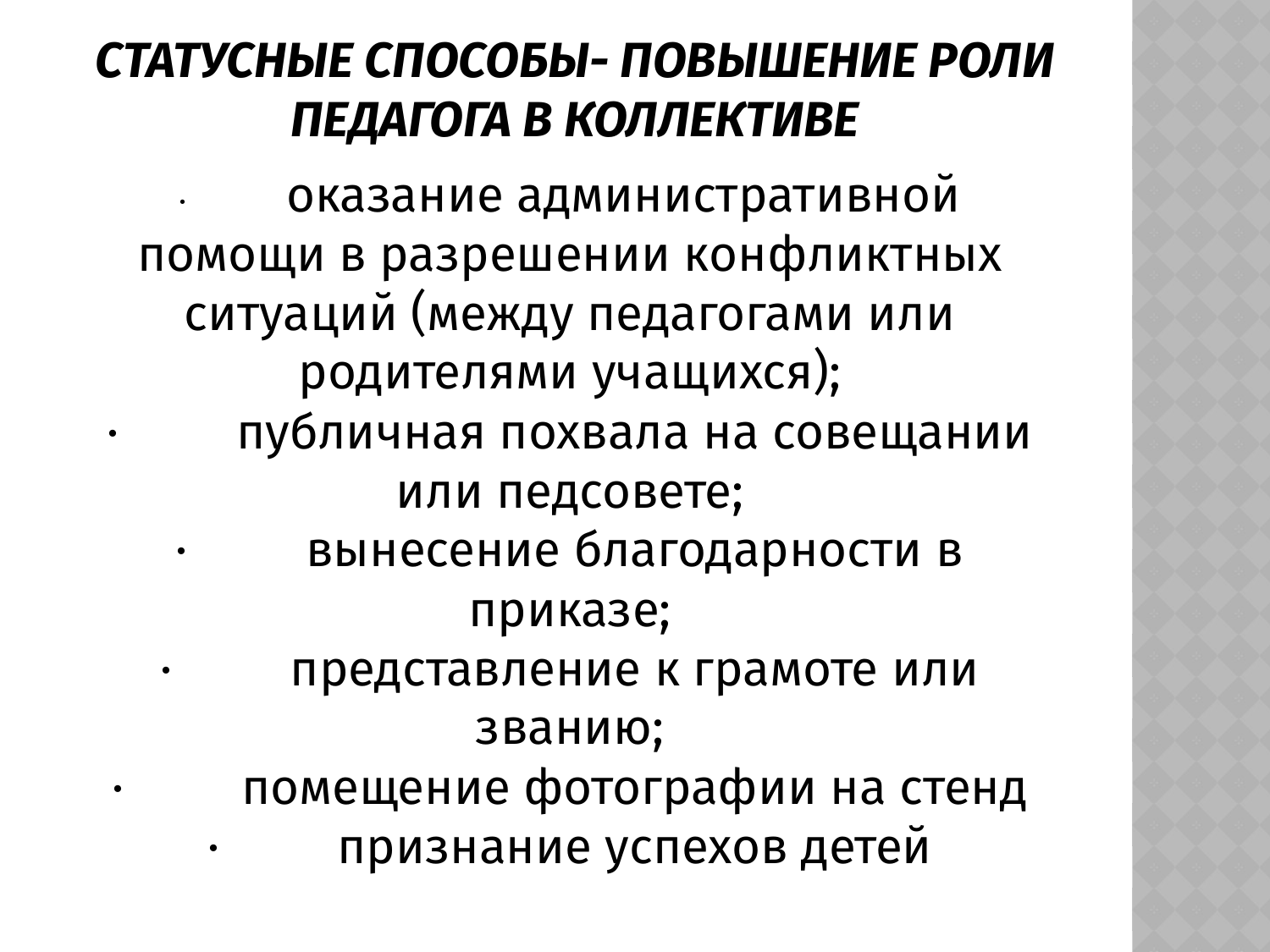

# Статусные способы- повышение роли педагога в коллективе
·         оказание административной помощи в разрешении конфликтных ситуаций (между педагогами или родителями учащихся);
·         публичная похвала на совещании или педсовете;
·         вынесение благодарности в приказе;
·         представление к грамоте или званию;
·         помещение фотографии на стенд
·         признание успехов детей